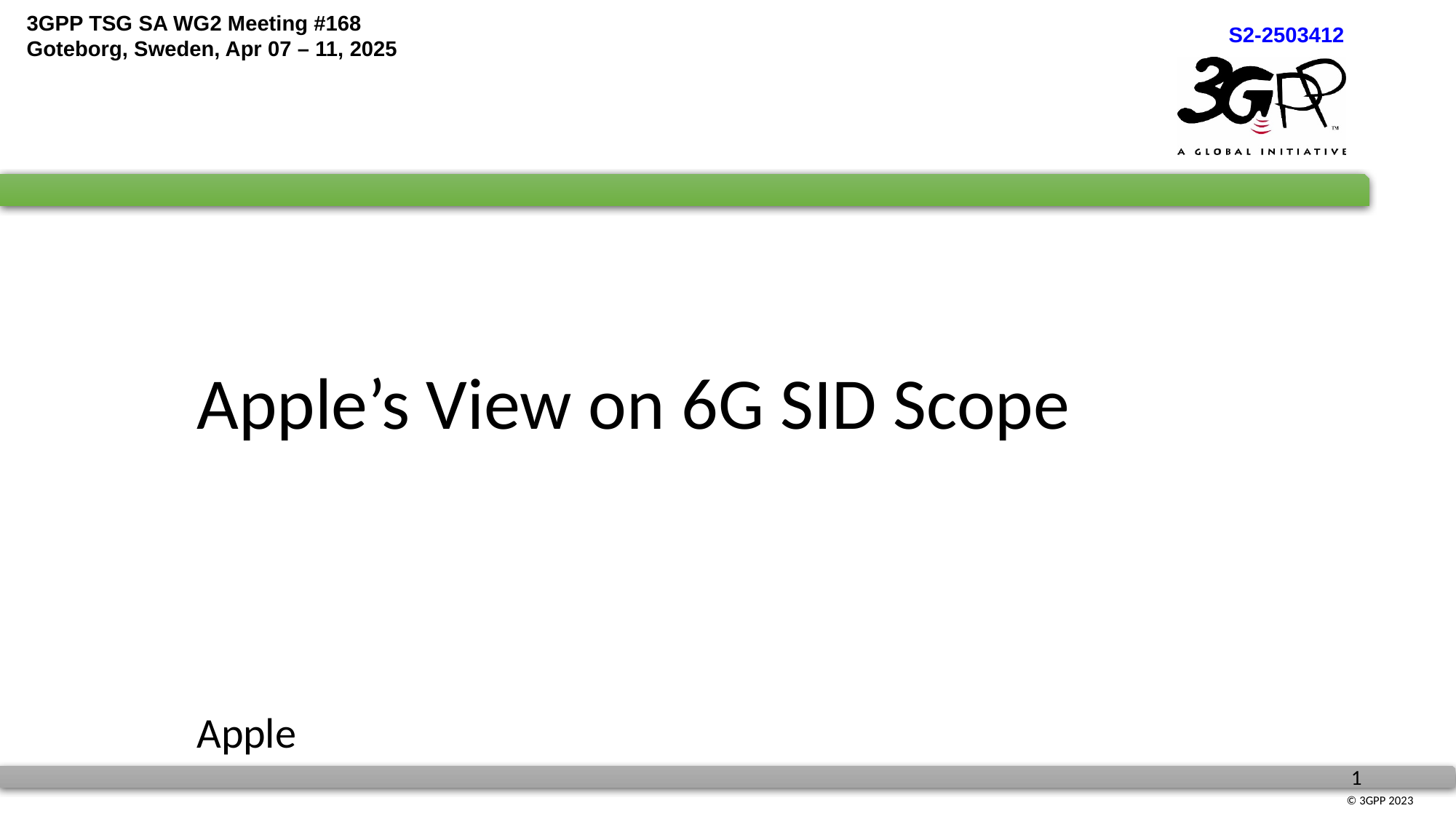

# Apple’s View on 6G SID Scope

Apple